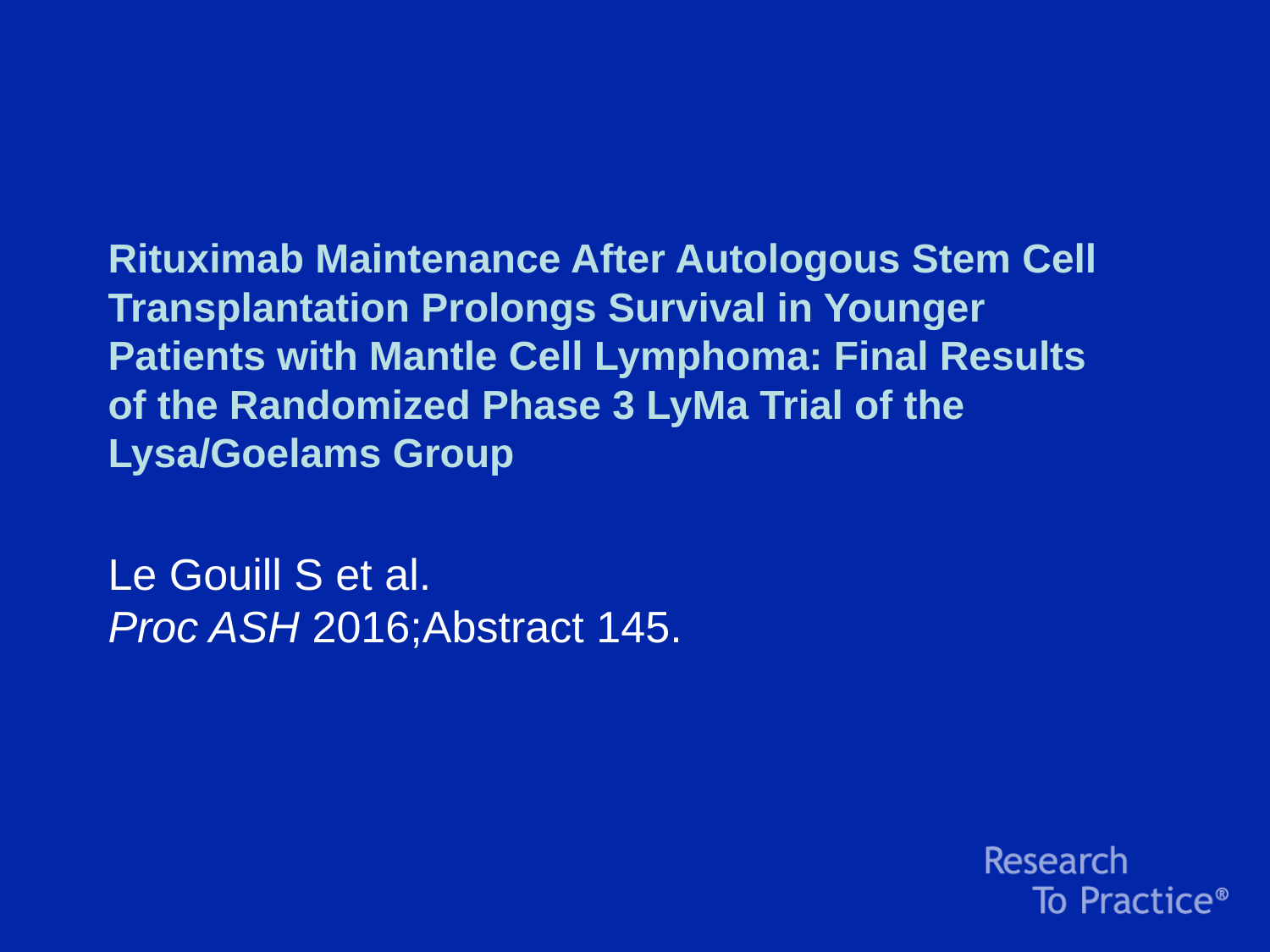

# Rituximab Maintenance After Autologous Stem Cell Transplantation Prolongs Survival in Younger Patients with Mantle Cell Lymphoma: Final Results of the Randomized Phase 3 LyMa Trial of the Lysa/Goelams Group
Le Gouill S et al.
Proc ASH 2016;Abstract 145.